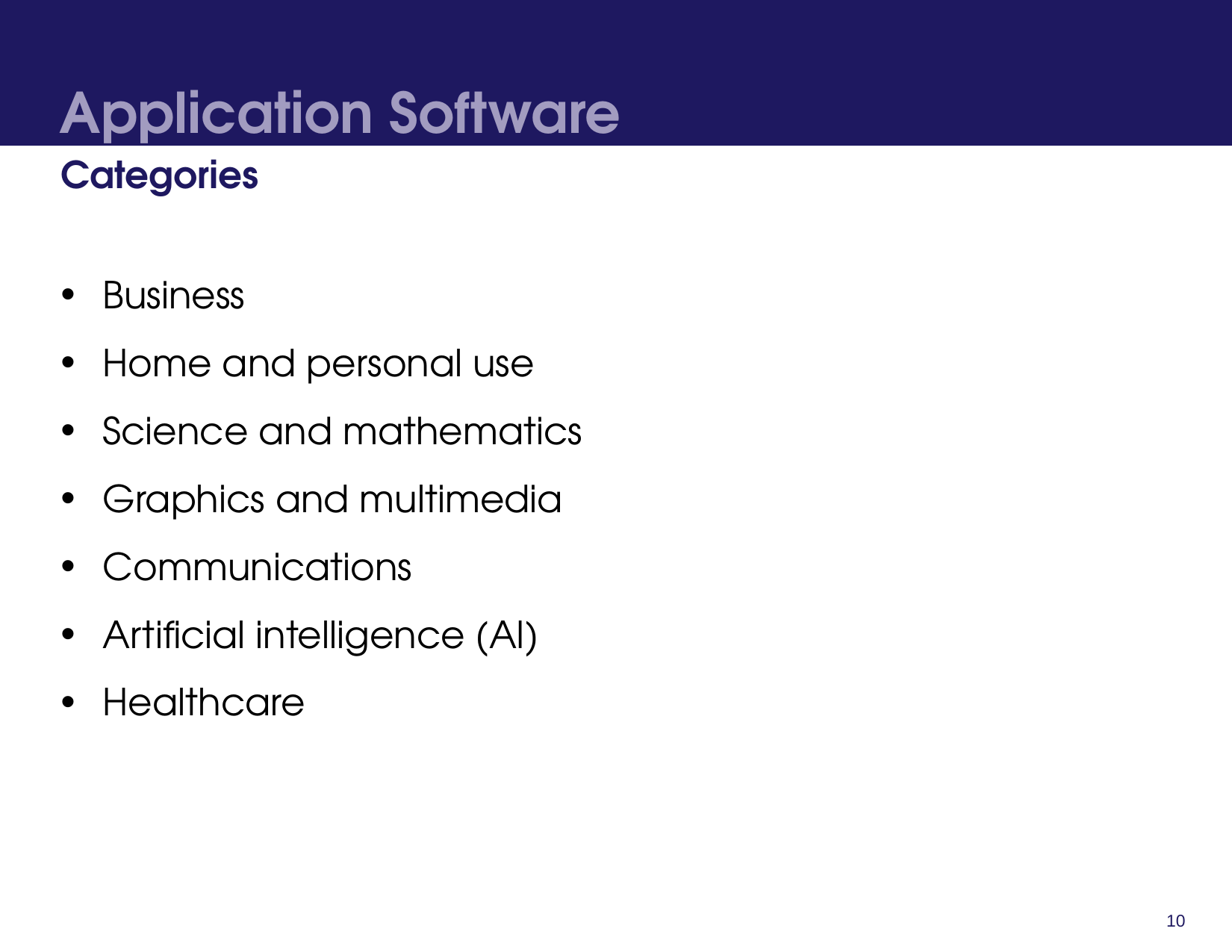

# Application Software
Categories
Business
Home and personal use
Science and mathematics
Graphics and multimedia
Communications
Artificial intelligence (AI)
Healthcare
10